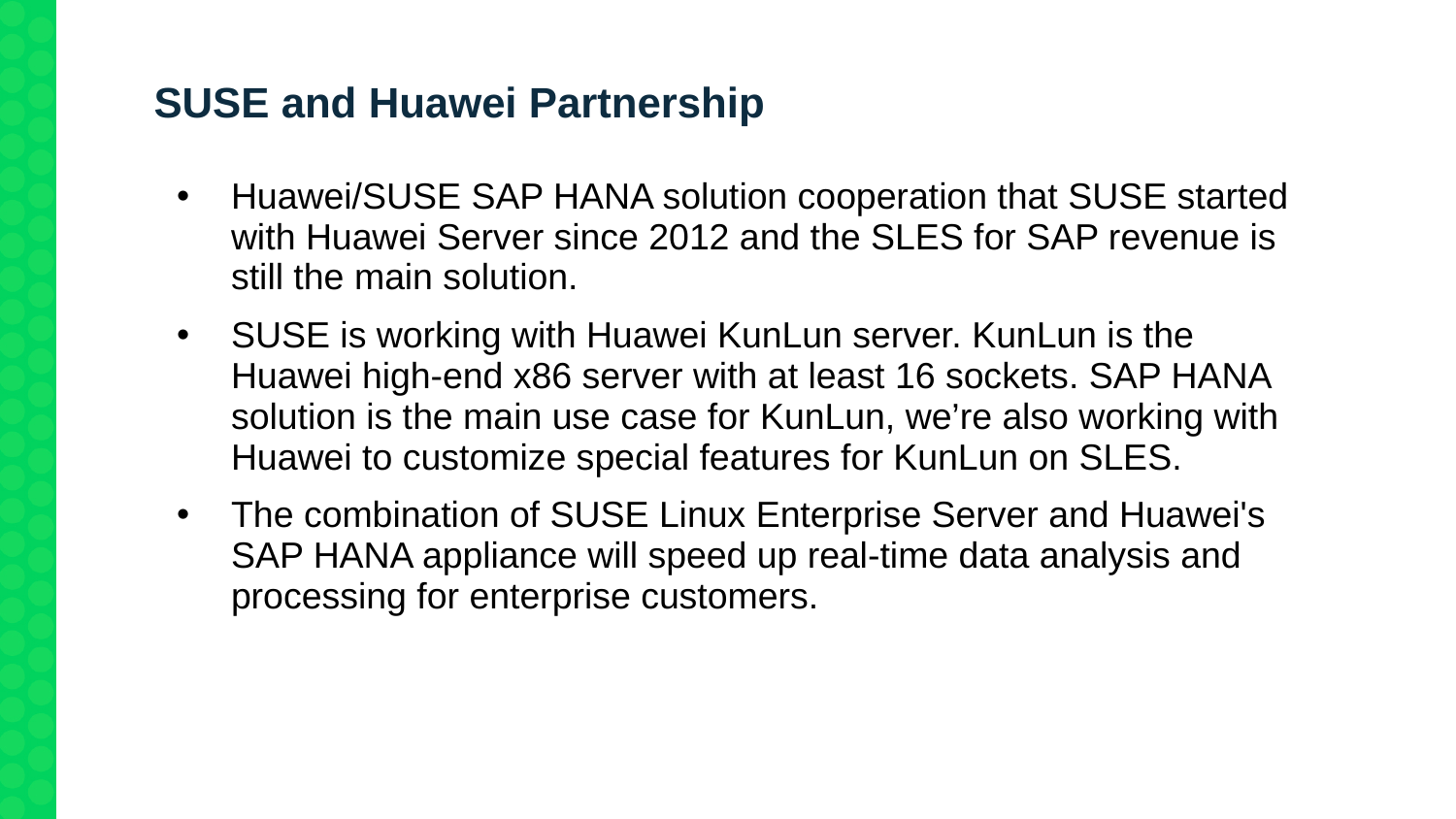

SUSE and Huawei Partnership
Huawei/SUSE SAP HANA solution cooperation that SUSE started with Huawei Server since 2012 and the SLES for SAP revenue is still the main solution.
SUSE is working with Huawei KunLun server. KunLun is the Huawei high-end x86 server with at least 16 sockets. SAP HANA solution is the main use case for KunLun, we’re also working with Huawei to customize special features for KunLun on SLES.
The combination of SUSE Linux Enterprise Server and Huawei's SAP HANA appliance will speed up real-time data analysis and processing for enterprise customers.